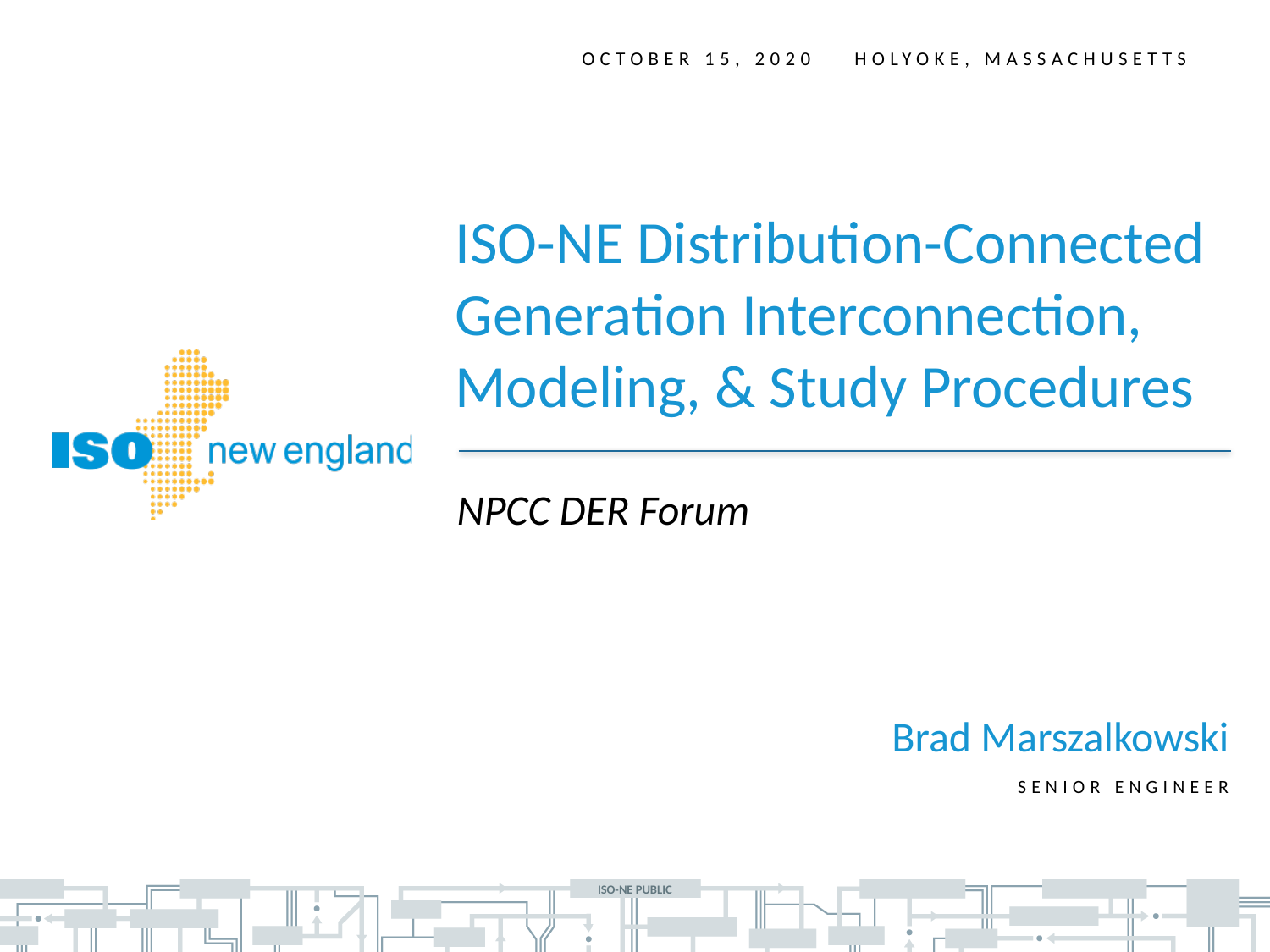

October 15, 2020    Holyoke, Massachusetts
ISO-NE Distribution-Connected Generation Interconnection, Modeling, & Study Procedures
NPCC DER Forum
Brad Marszalkowski
Senior Engineer